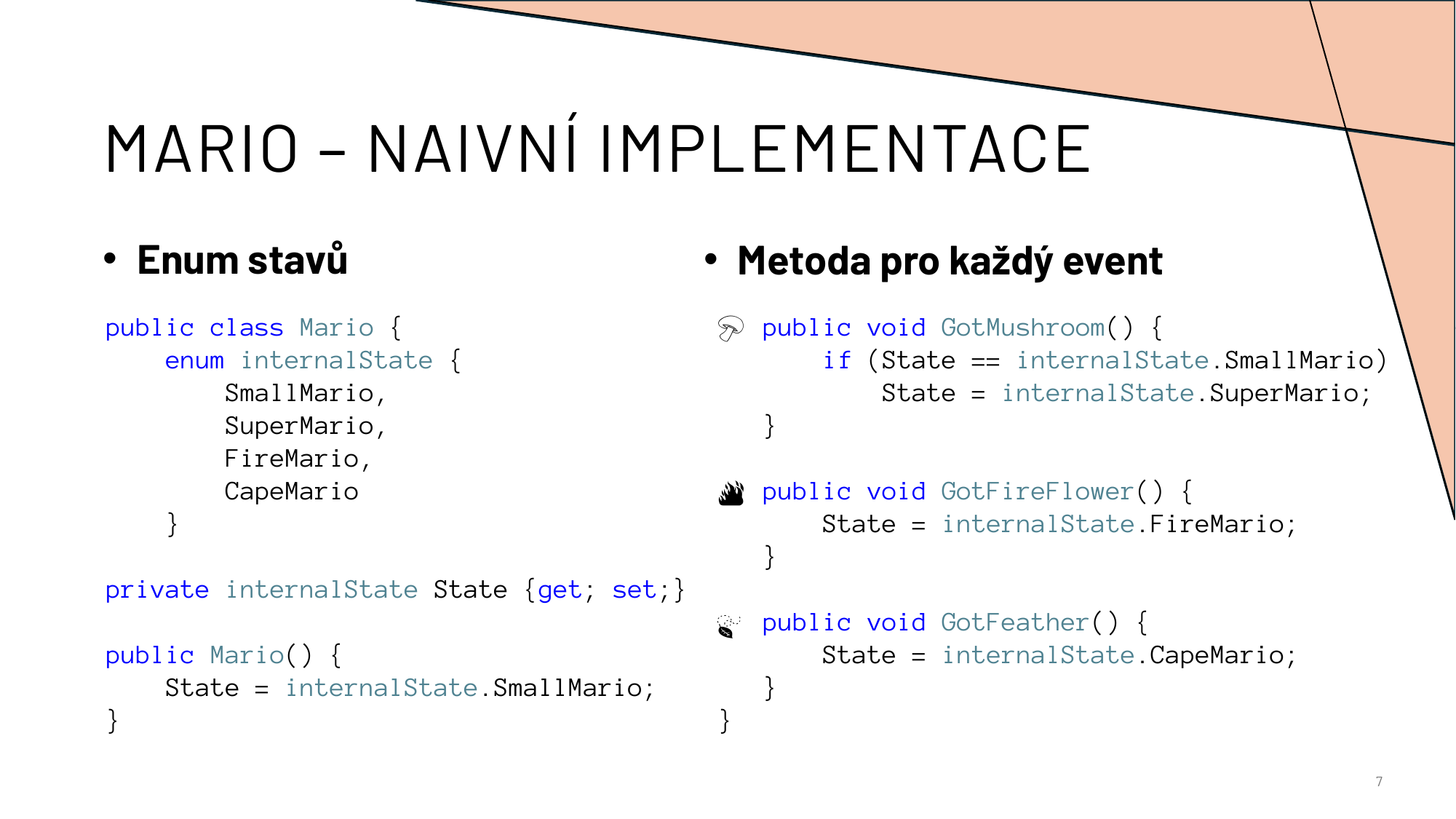

# MARIO – NAIVNÍ IMPLEMENTACE

Enum stavů
Metoda pro každý event
public class Mario {
    enum internalState {
        SmallMario,
        SuperMario,
        FireMario,
        CapeMario
    }

private internalState State {get; set;}

public Mario() {
    State = internalState.SmallMario;
}
    public void GotMushroom() {
        if (State == internalState.SmallMario)
            State = internalState.SuperMario;
    }

    public void GotFireFlower() {
        State = internalState.FireMario;
    }

    public void GotFeather() {
        State = internalState.CapeMario;
    }
 }

🍄
🔥
🍃
7